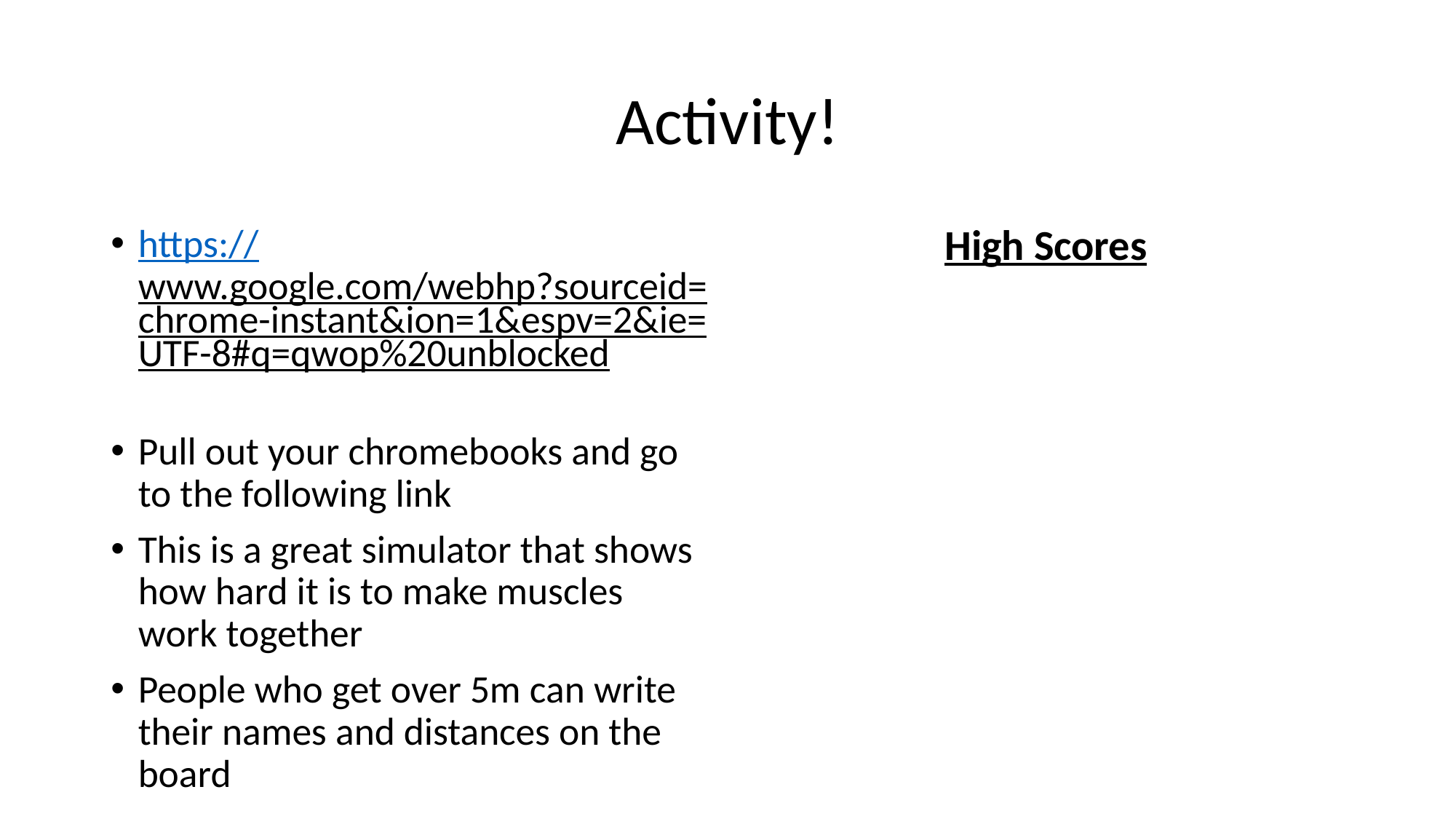

# Activity!
https://www.google.com/webhp?sourceid=chrome-instant&ion=1&espv=2&ie=UTF-8#q=qwop%20unblocked
Pull out your chromebooks and go to the following link
This is a great simulator that shows how hard it is to make muscles work together
People who get over 5m can write their names and distances on the board
High Scores